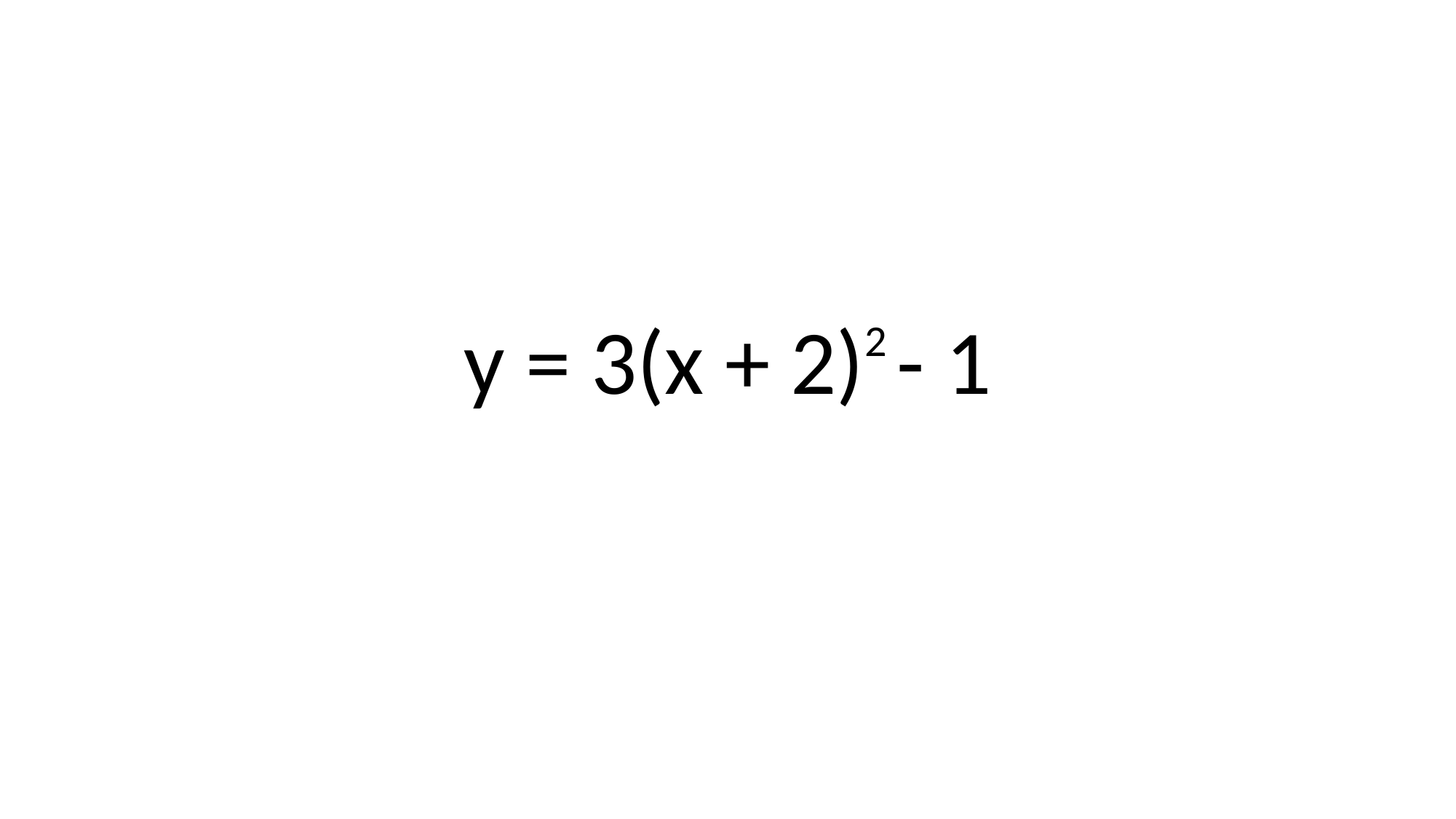

# y = 3(x + 2)2 - 1